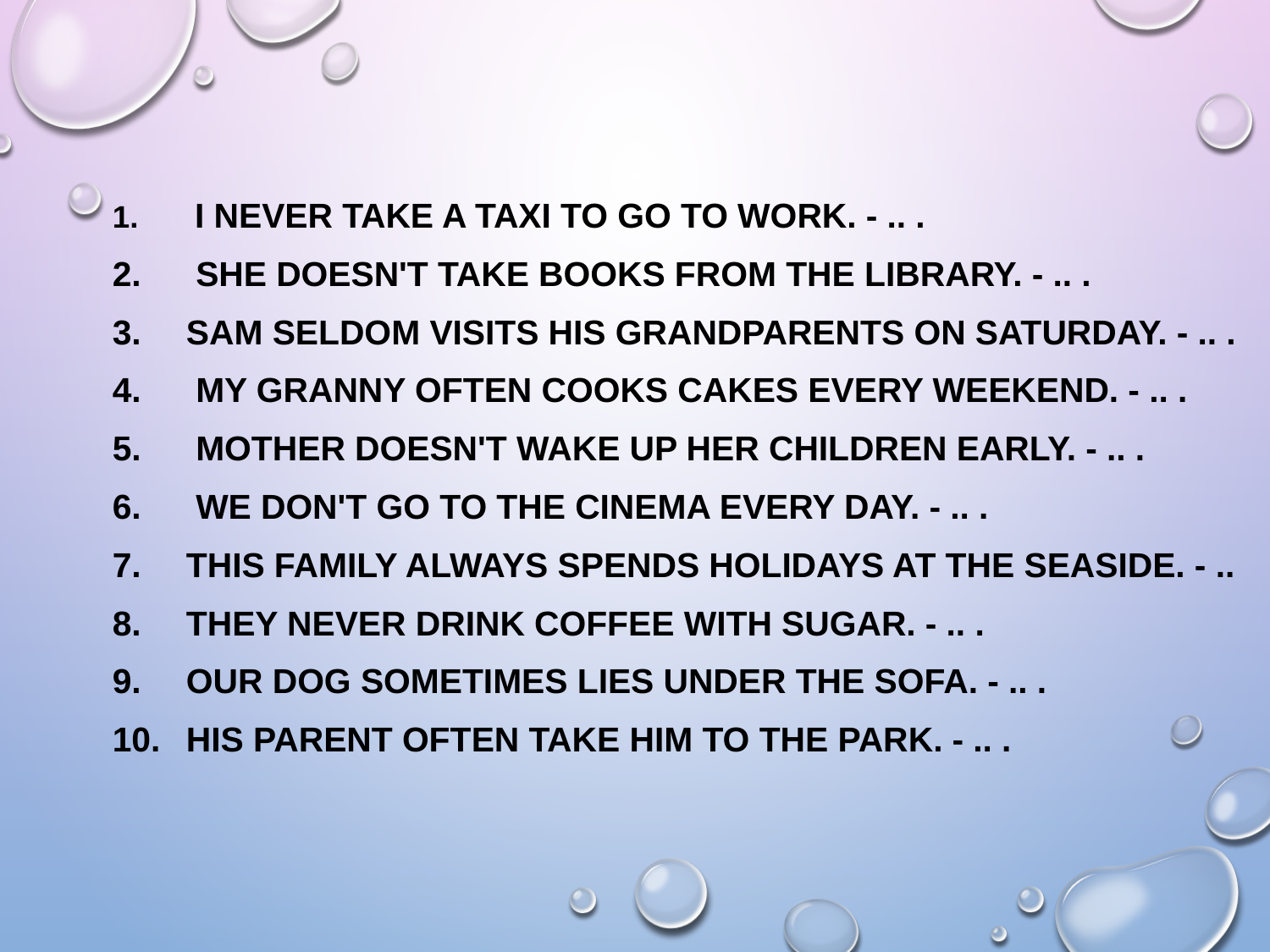

I never take a taxi to go to work. - .. .
 She doesn't take books from the library. - .. .
Sam seldom visits his grandparents on Saturday. - .. .
 My Granny often cooks cakes every weekend. - .. .
 Mother doesn't wake up her children early. - .. .
 We don't go to the cinema every day. - .. .
This family always spends holidays at the seaside. - ..
They never drink coffee with sugar. - .. .
Our dog sometimes lies under the sofa. - .. .
His parent often take him to the park. - .. .